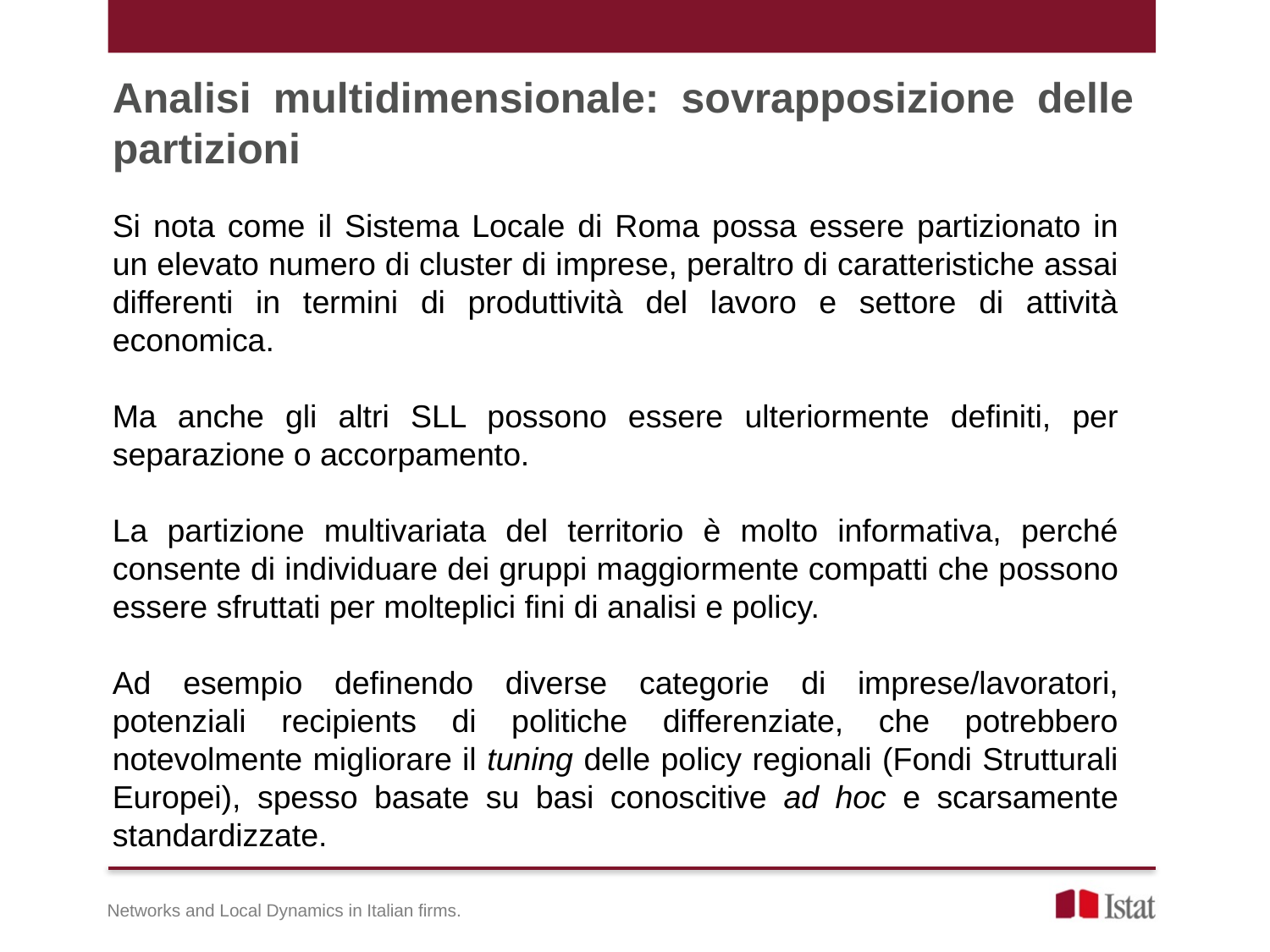

Analisi multidimensionale: sovrapposizione delle partizioni
Si nota come il Sistema Locale di Roma possa essere partizionato in un elevato numero di cluster di imprese, peraltro di caratteristiche assai differenti in termini di produttività del lavoro e settore di attività economica.

Ma anche gli altri SLL possono essere ulteriormente definiti, per separazione o accorpamento.

La partizione multivariata del territorio è molto informativa, perché consente di individuare dei gruppi maggiormente compatti che possono essere sfruttati per molteplici fini di analisi e policy.

Ad esempio definendo diverse categorie di imprese/lavoratori, potenziali recipients di politiche differenziate, che potrebbero notevolmente migliorare il tuning delle policy regionali (Fondi Strutturali Europei), spesso basate su basi conoscitive ad hoc e scarsamente standardizzate.
Networks and Local Dynamics in Italian firms.